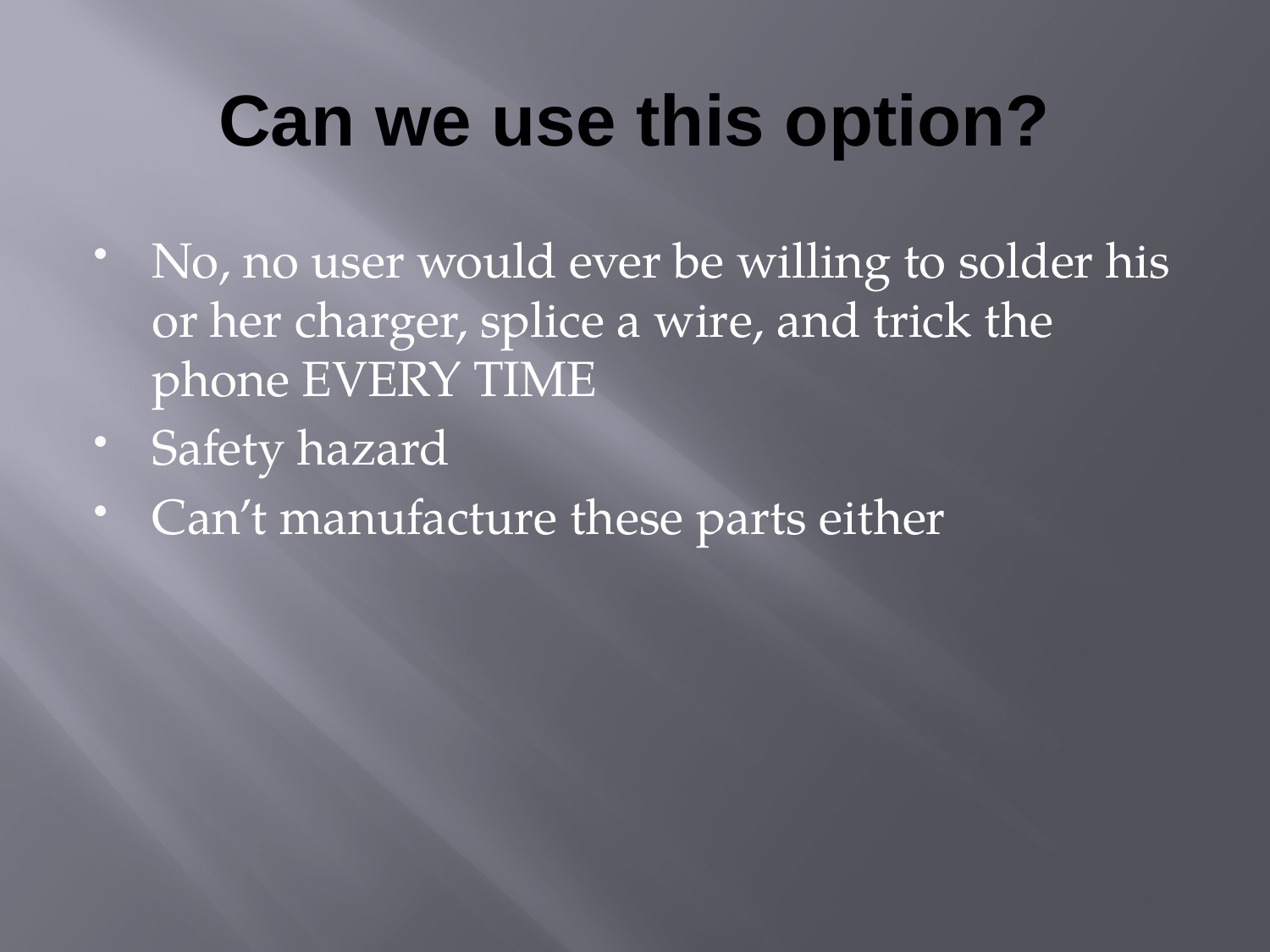

# Can we use this option?
No, no user would ever be willing to solder his or her charger, splice a wire, and trick the phone EVERY TIME
Safety hazard
Can’t manufacture these parts either